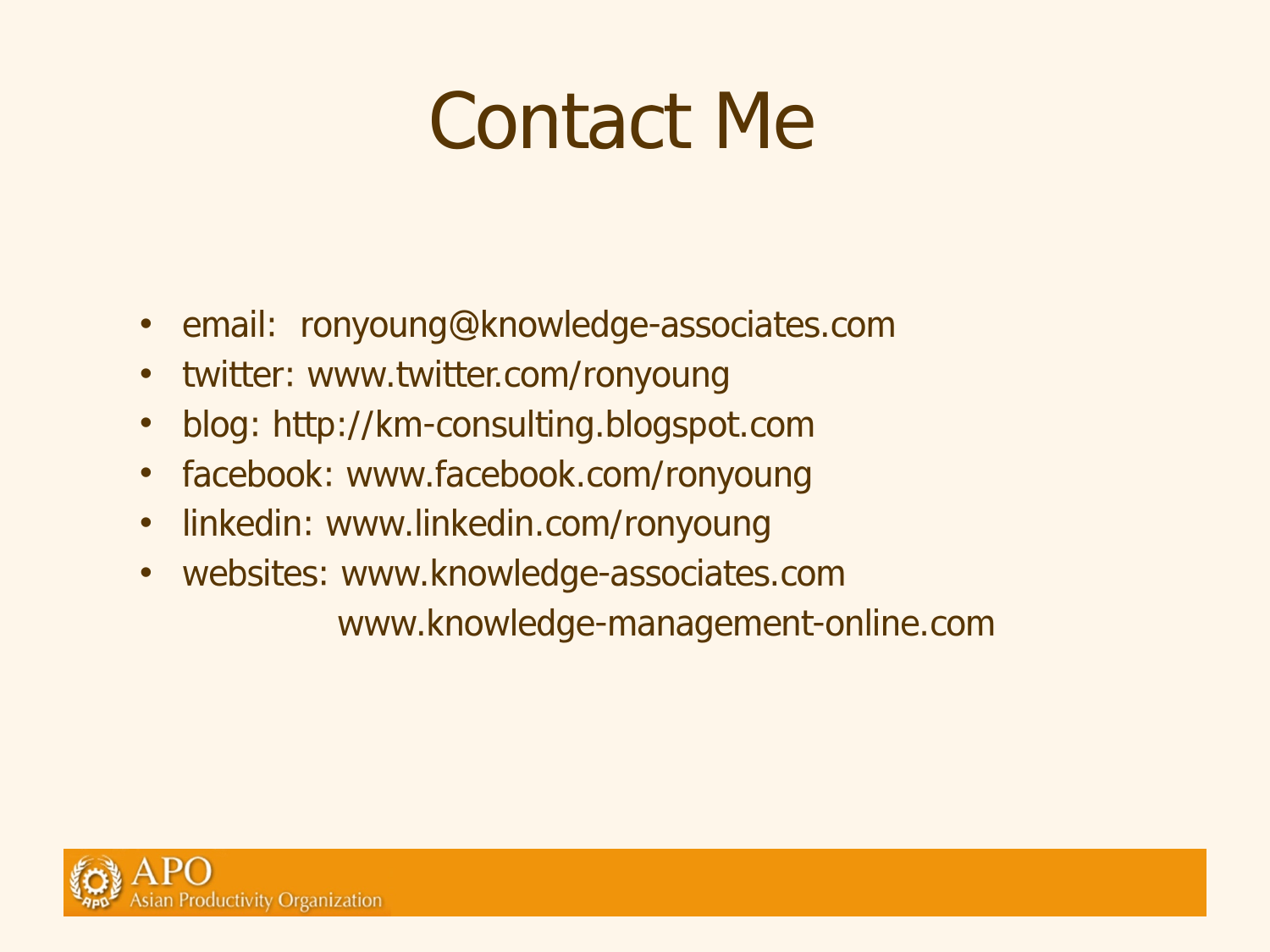

# Contact Me

email:  ronyoung@knowledge-associates.com
twitter: www.twitter.com/ronyoung
blog: http://km-consulting.blogspot.com
facebook: www.facebook.com/ronyoung
linkedin: www.linkedin.com/ronyoung
websites: www.knowledge-associates.com
                  www.knowledge-management-online.com